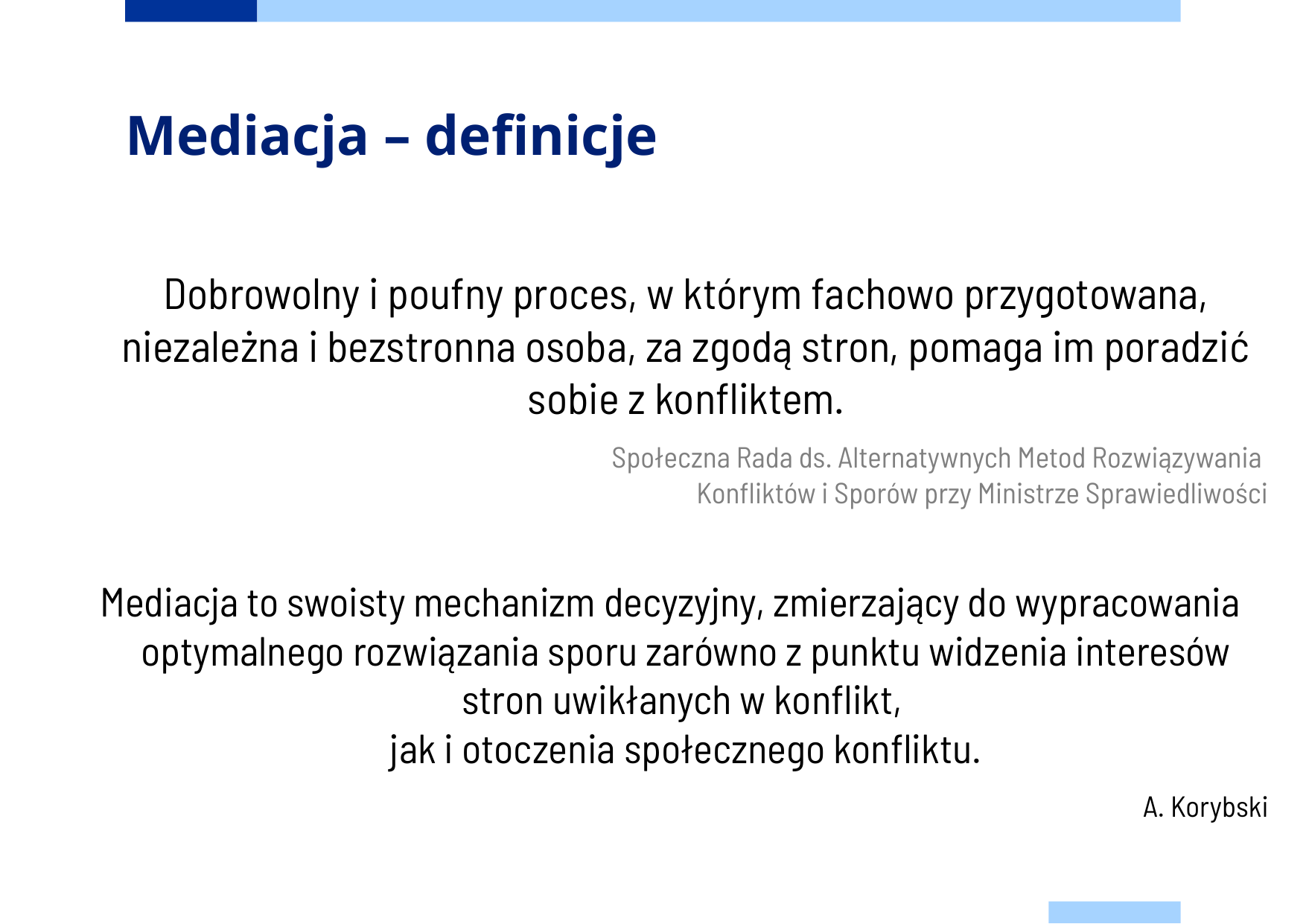

# Mediacja – definicje
	Dobrowolny i poufny proces, w którym fachowo przygotowana, niezależna i bezstronna osoba, za zgodą stron, pomaga im poradzić sobie z konfliktem.
Społeczna Rada ds. Alternatywnych Metod Rozwiązywania
Konfliktów i Sporów przy Ministrze Sprawiedliwości

Mediacja to swoisty mechanizm decyzyjny, zmierzający do wypracowania optymalnego rozwiązania sporu zarówno z punktu widzenia interesów stron uwikłanych w konflikt,
jak i otoczenia społecznego konfliktu.
A. Korybski